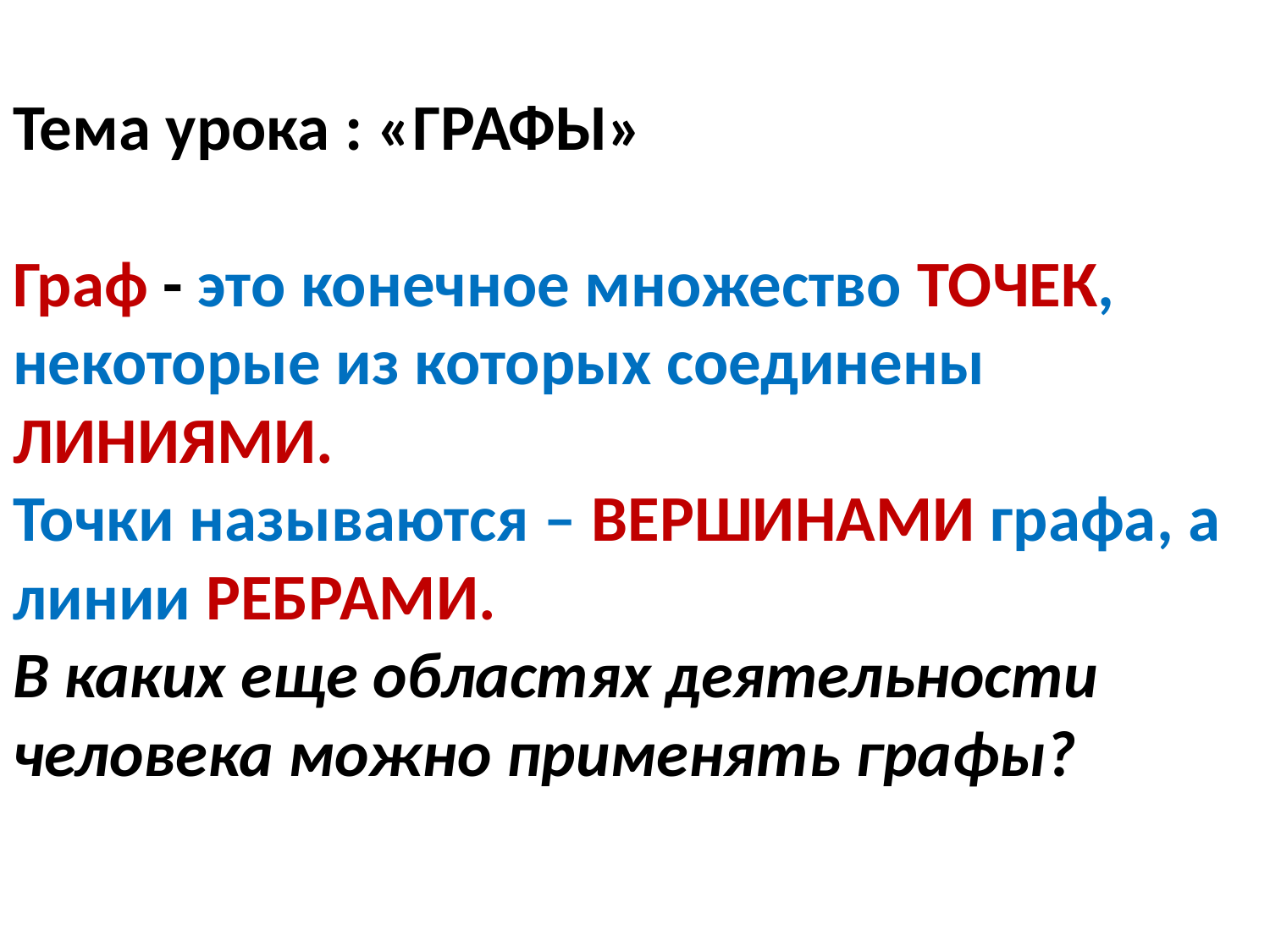

# Тема урока : «ГРАФЫ» Граф - это конечное множество ТОЧЕК, некоторые из которых соединены ЛИНИЯМИ. Точки называются – ВЕРШИНАМИ графа, а линии РЕБРАМИ. В каких еще областях деятельности человека можно применять графы?